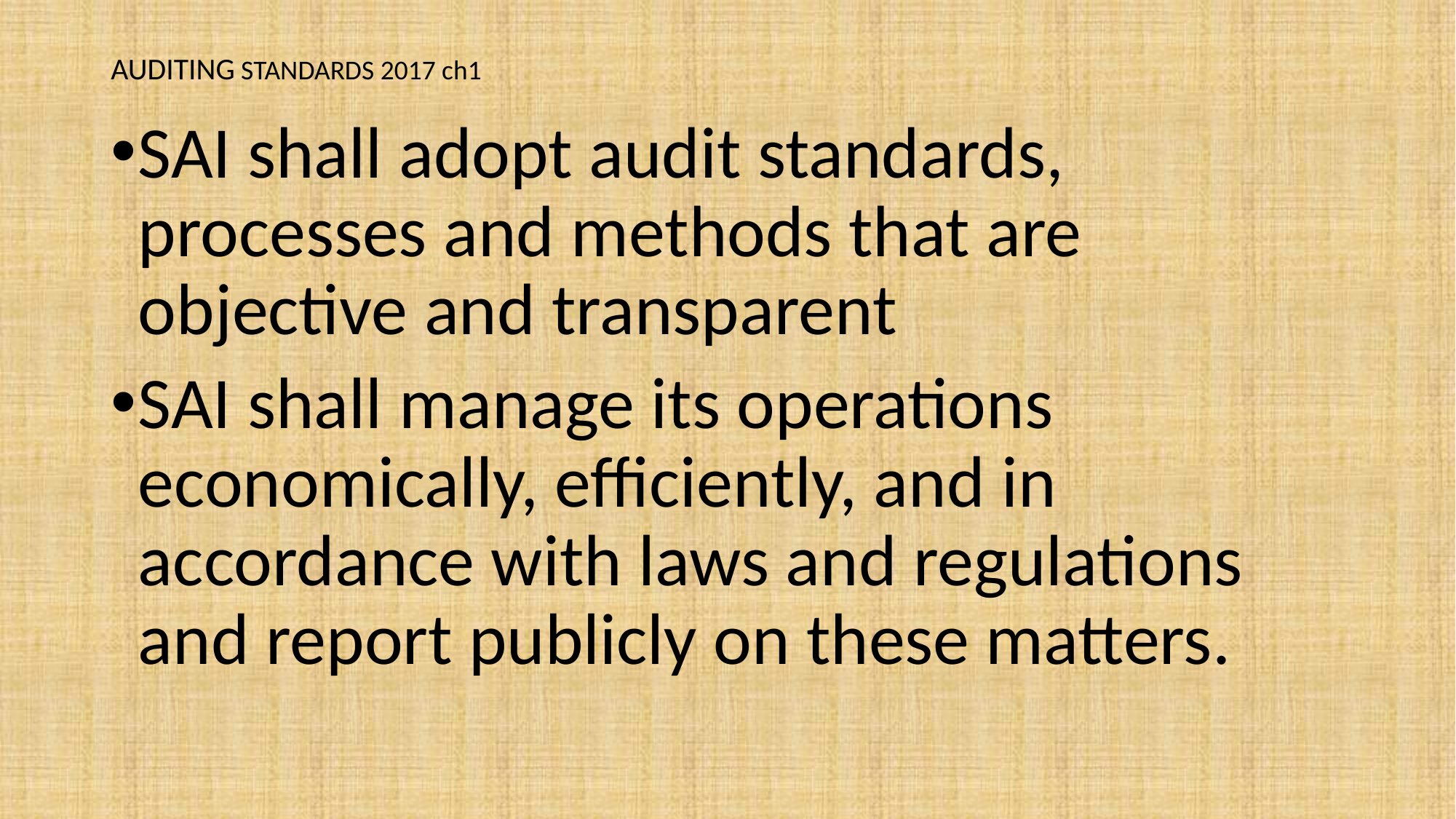

# AUDITING STANDARDS 2017 ch1
SAI shall adopt audit standards, processes and methods that are objective and transparent
SAI shall manage its operations economically, efficiently, and in accordance with laws and regulations and report publicly on these matters.